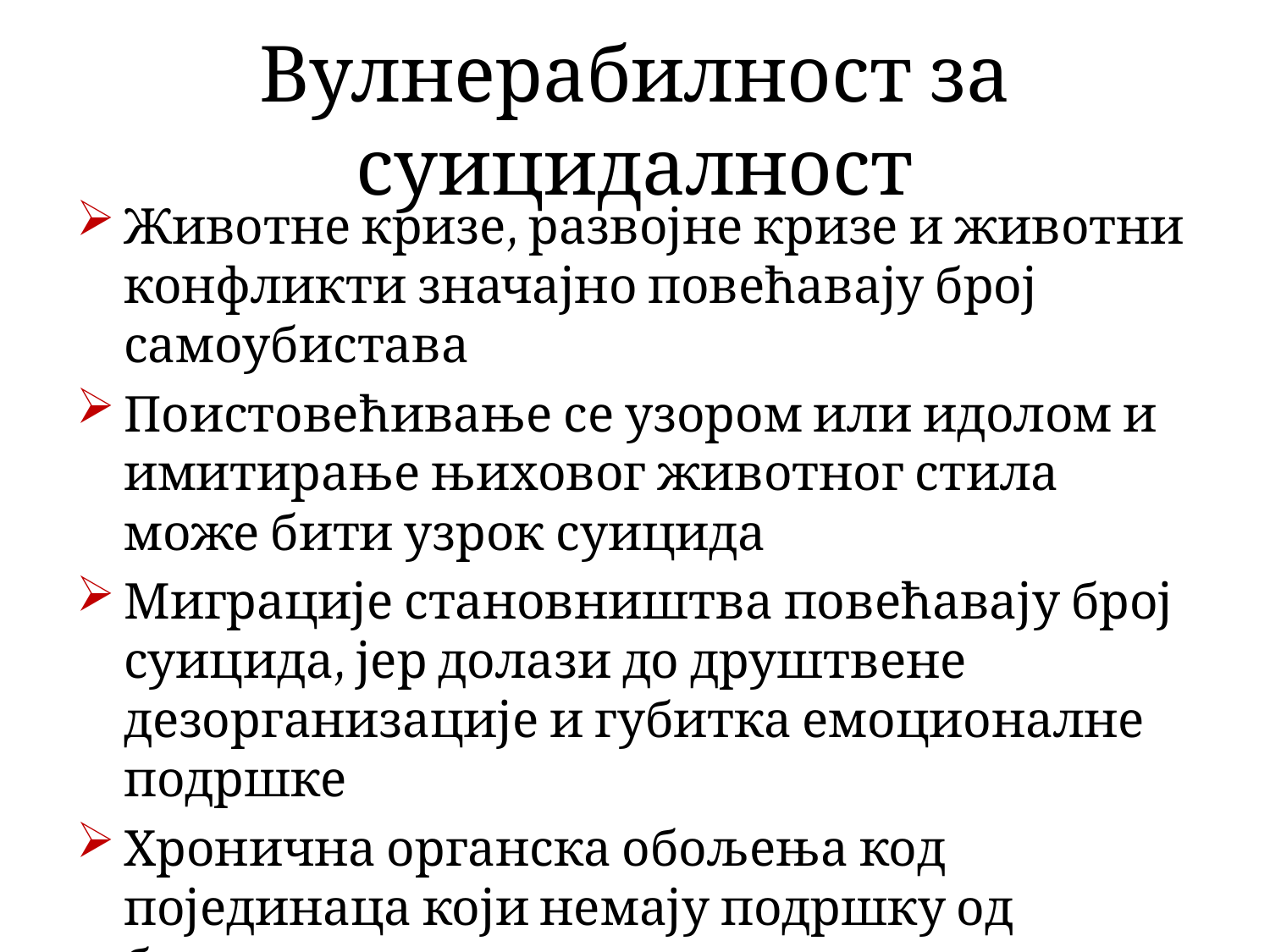

# Вулнерабилност за суицидалност
Животне кризе, развојне кризе и животни конфликти значајно повећавају број самоубистава
Поистовећивање се узором или идолом и имитирање њиховог животног стила може бити узрок суицида
Миграције становништва повећавају број суицида, јер долази до друштвене дезорганизације и губитка емоционалне подршке
Хронична органска обољења код појединаца који немају подршку од ближњих и друштвене средине се сврставају у ризична